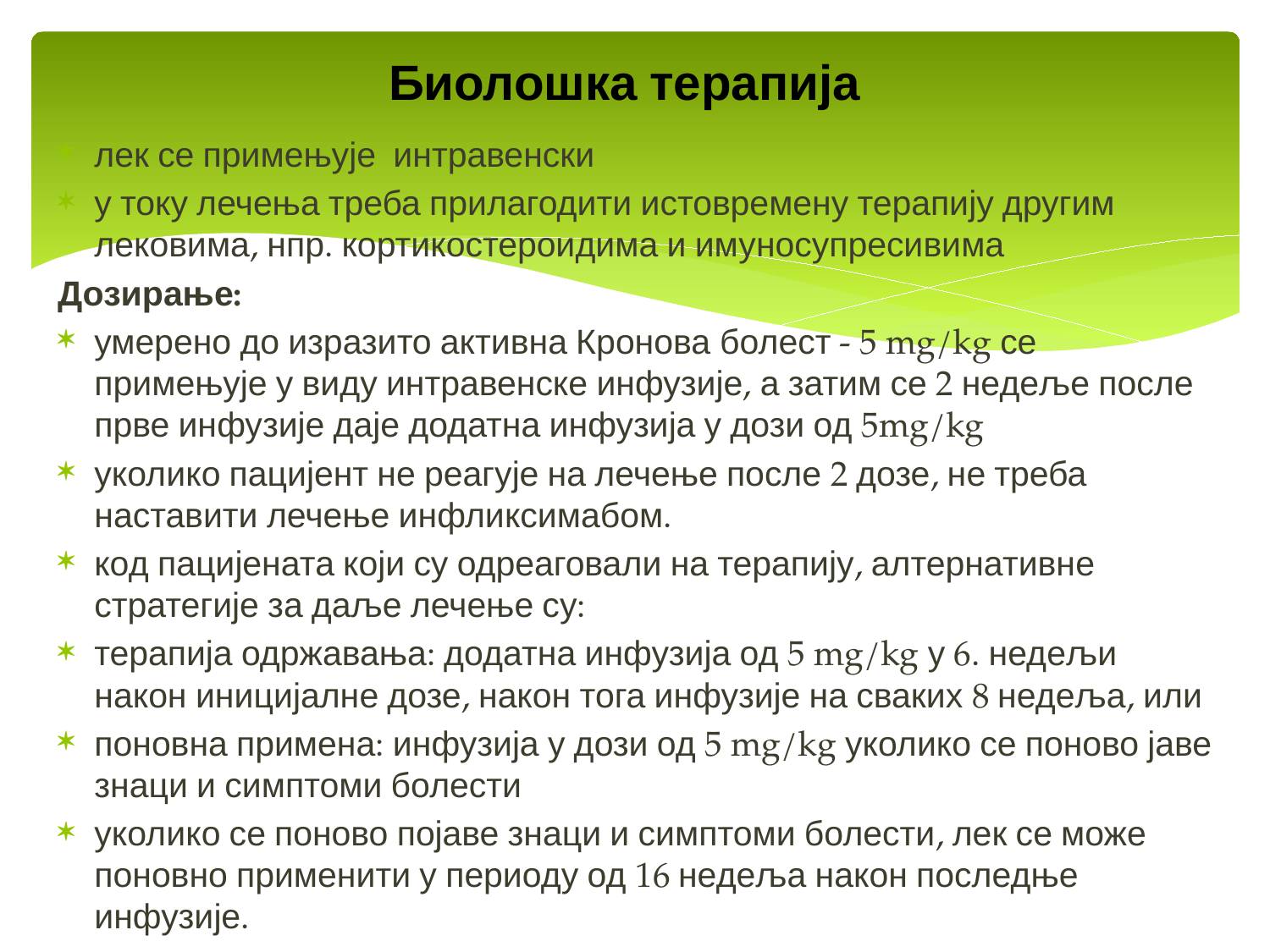

# Биолошка терапија
лек се примењује  интравенски
у току лечења треба прилагодити истовремену терапију другим лековима, нпр. кортикостероидима и имуносупресивима
Дозирање:
умерено до изразито активна Кронова болест - 5 mg/kg се примењује у виду интравенске инфузије, а затим се 2 недеље после прве инфузије даје додатна инфузија у дози од 5mg/kg
уколико пацијент не реагује на лечење после 2 дозе, не треба наставити лечење инфликсимабом.
код пацијената који су одреаговали на терапију, алтернативне стратегије за даље лечење су:
терапија одржавања: додатна инфузија од 5 mg/kg у 6. недељи након иницијалне дозе, након тога инфузије на сваких 8 недеља, или
поновна примена: инфузија у дози од 5 mg/kg уколико се поново јаве знаци и симптоми болести
уколико се поново појаве знаци и симптоми болести, лек се може поновно применити у периоду од 16 недеља након последње инфузије.